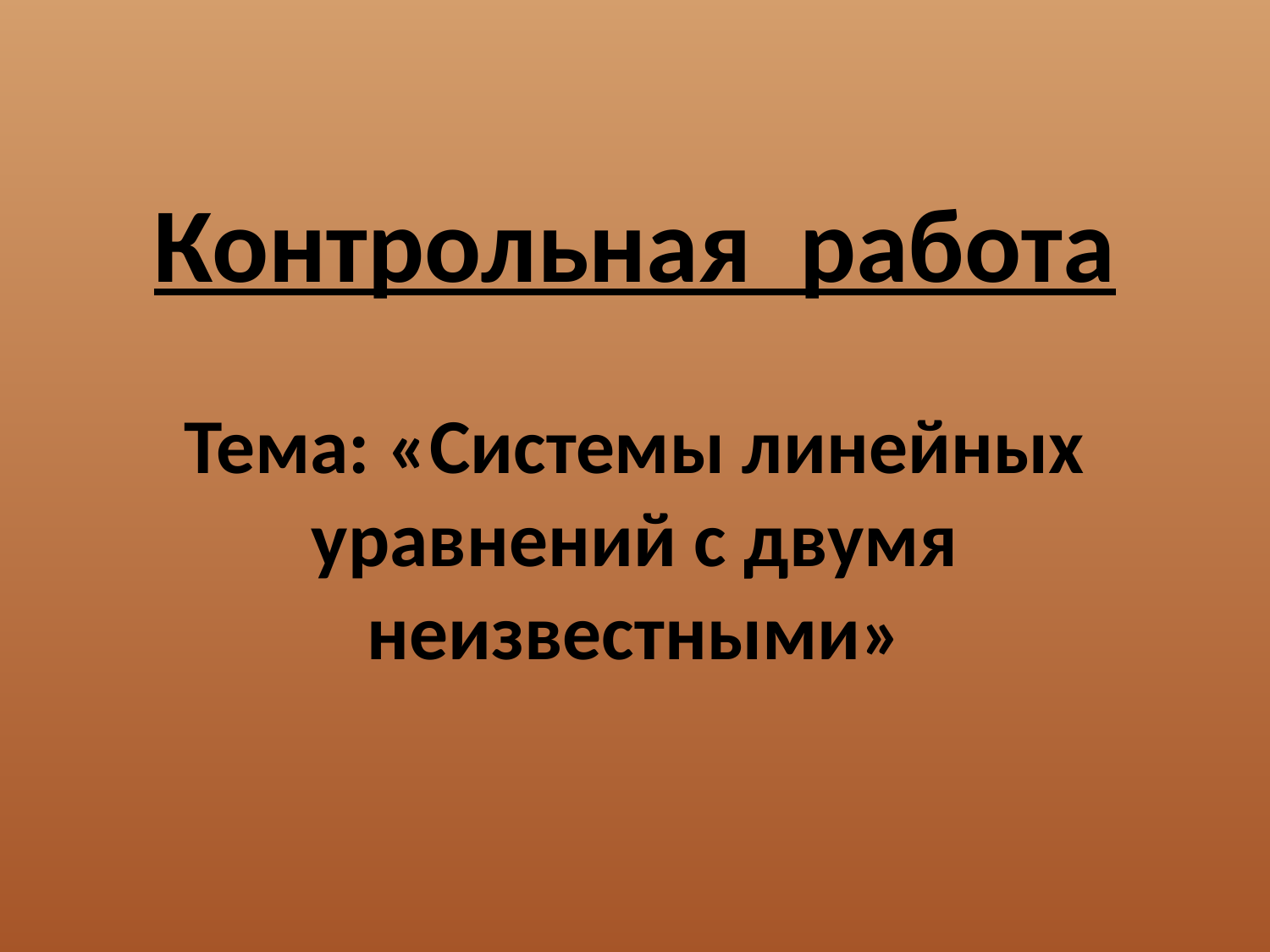

# Контрольная  работа Тема: «Системы линейных уравнений с двумя неизвестными»